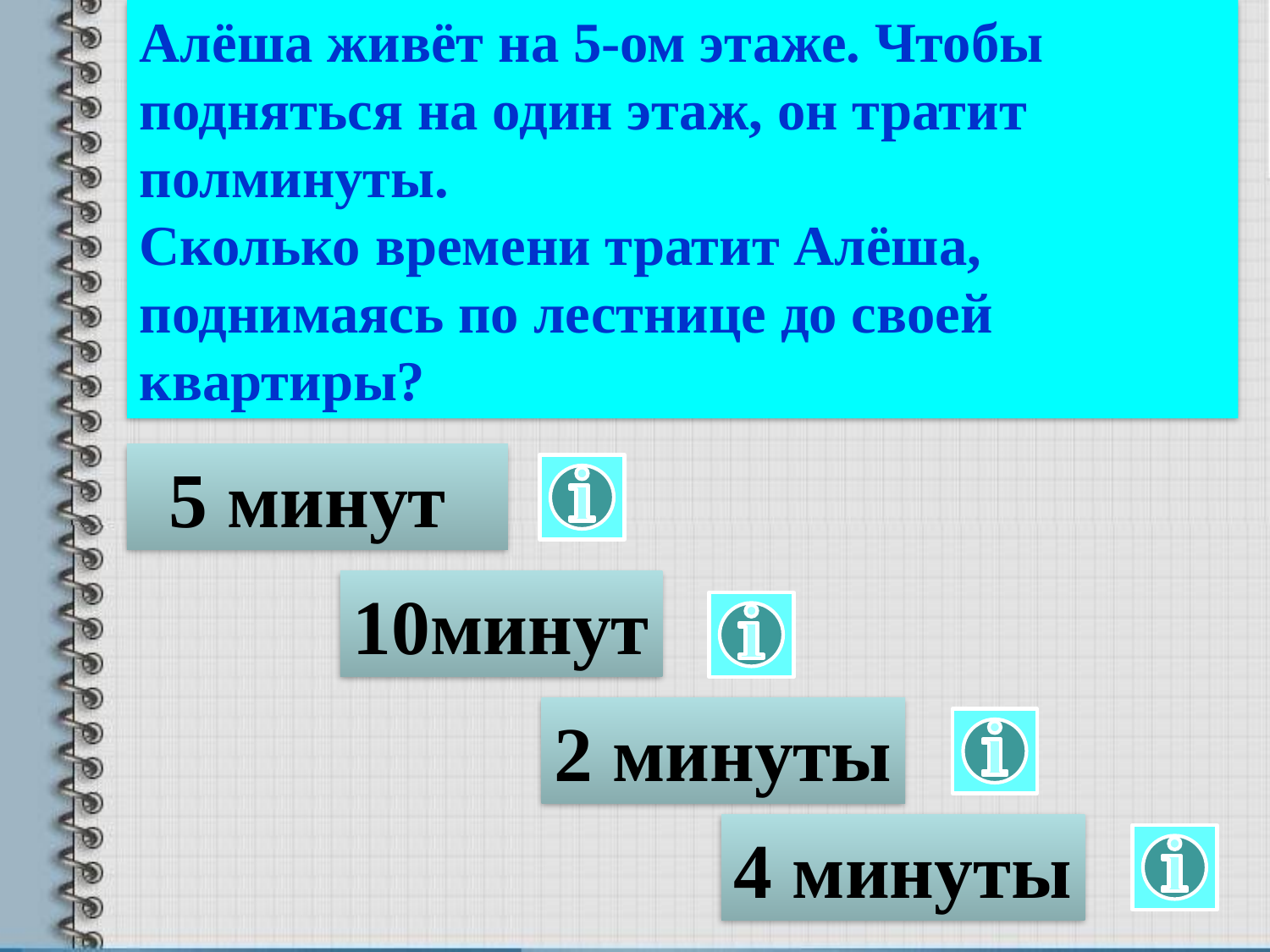

Алёша живёт на 5-ом этаже. Чтобы подняться на один этаж, он тратит полминуты.
Сколько времени тратит Алёша, поднимаясь по лестнице до своей  квартиры?
5 минут

10минут

2 минуты

4 минуты